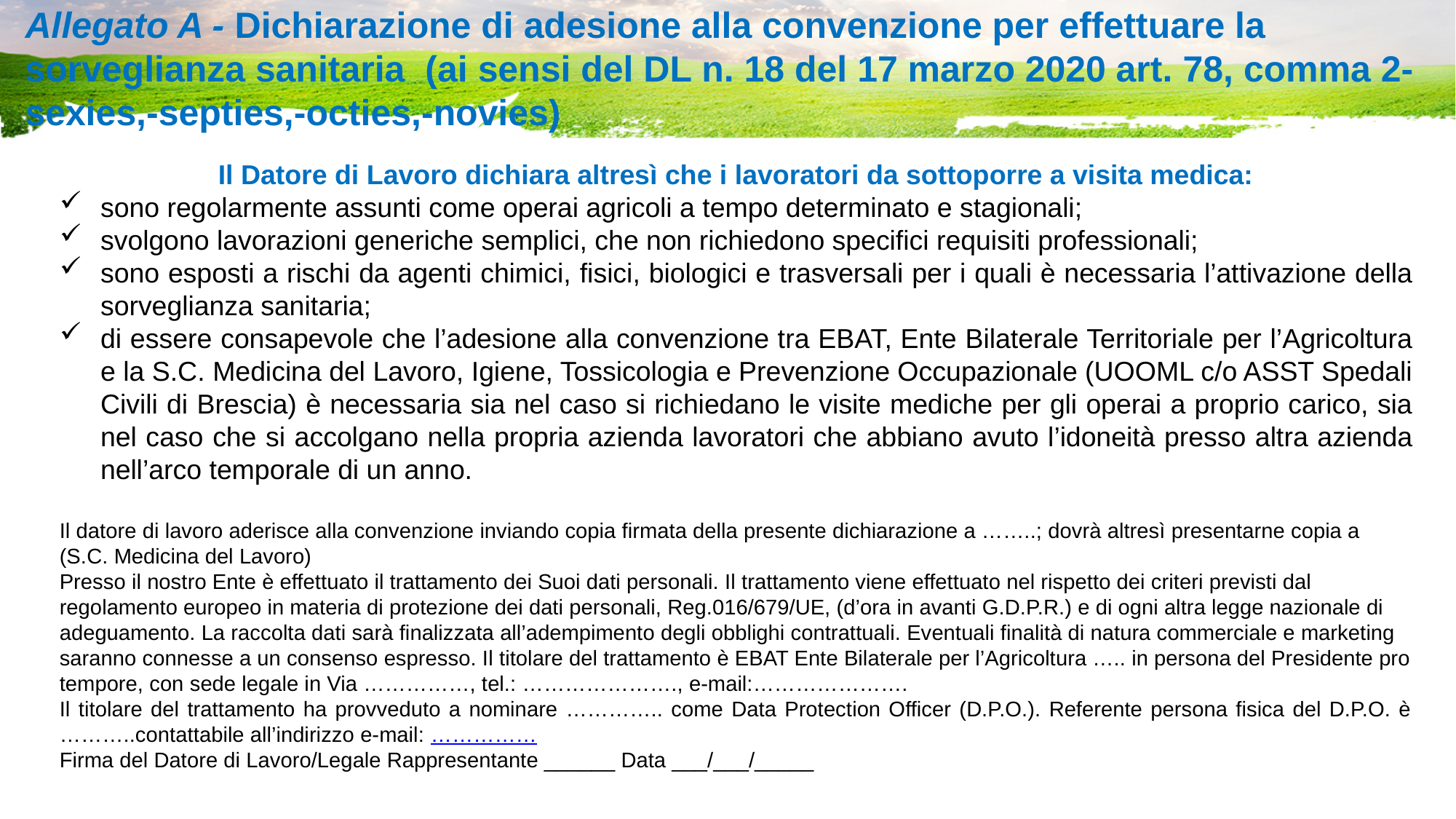

# Allegato A - Dichiarazione di adesione alla convenzione per effettuare la sorveglianza sanitaria  (ai sensi del DL n. 18 del 17 marzo 2020 art. 78, comma 2-sexies,-septies,-octies,-novies)
Il Datore di Lavoro dichiara altresì che i lavoratori da sottoporre a visita medica:
sono regolarmente assunti come operai agricoli a tempo determinato e stagionali;
svolgono lavorazioni generiche semplici, che non richiedono specifici requisiti professionali;
sono esposti a rischi da agenti chimici, fisici, biologici e trasversali per i quali è necessaria l’attivazione della sorveglianza sanitaria;
di essere consapevole che l’adesione alla convenzione tra EBAT, Ente Bilaterale Territoriale per l’Agricoltura e la S.C. Medicina del Lavoro, Igiene, Tossicologia e Prevenzione Occupazionale (UOOML c/o ASST Spedali Civili di Brescia) è necessaria sia nel caso si richiedano le visite mediche per gli operai a proprio carico, sia nel caso che si accolgano nella propria azienda lavoratori che abbiano avuto l’idoneità presso altra azienda nell’arco temporale di un anno.

Il datore di lavoro aderisce alla convenzione inviando copia firmata della presente dichiarazione a ……..; dovrà altresì presentarne copia a  (S.C. Medicina del Lavoro)
Presso il nostro Ente è effettuato il trattamento dei Suoi dati personali. Il trattamento viene effettuato nel rispetto dei criteri previsti dal regolamento europeo in materia di protezione dei dati personali, Reg.016/679/UE, (d’ora in avanti G.D.P.R.) e di ogni altra legge nazionale di adeguamento. La raccolta dati sarà finalizzata all’adempimento degli obblighi contrattuali. Eventuali finalità di natura commerciale e marketing saranno connesse a un consenso espresso. Il titolare del trattamento è EBAT Ente Bilaterale per l’Agricoltura ….. in persona del Presidente pro tempore, con sede legale in Via ……………, tel.: …………………., e-mail:………………….
Il titolare del trattamento ha provveduto a nominare ………….. come Data Protection Officer (D.P.O.). Referente persona fisica del D.P.O. è ………..contattabile all’indirizzo e-mail: ……………
Firma del Datore di Lavoro/Legale Rappresentante ______ Data ___/___/_____